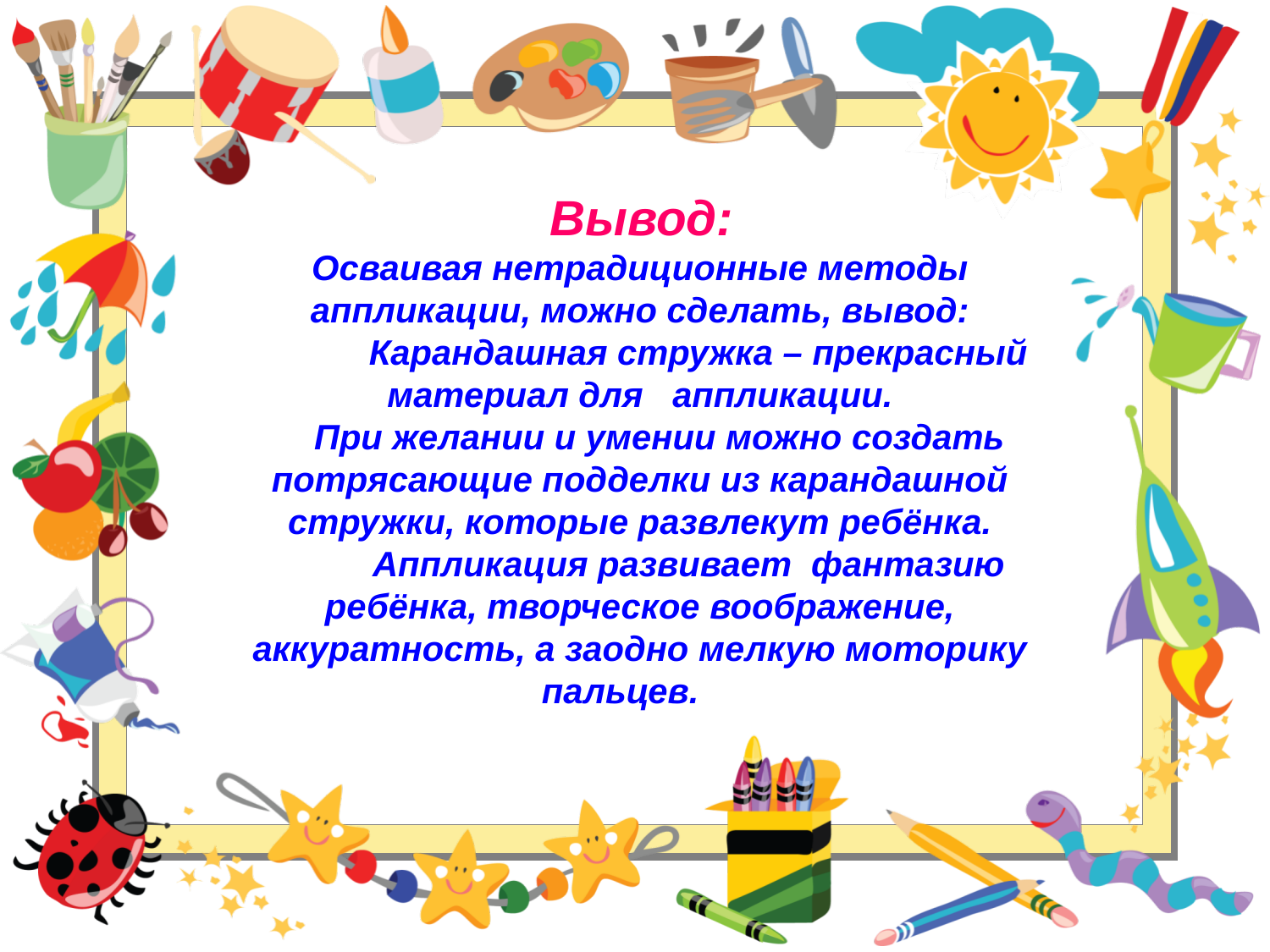

# Вывод:
Осваивая нетрадиционные методы аппликации, можно сделать, вывод:
            Карандашная стружка – прекрасный материал для   аппликации.
    При желании и умении можно создать потрясающие подделки из карандашной стружки, которые развлекут ребёнка.
          Аппликация развивает  фантазию ребёнка, творческое воображение, аккуратность, а заодно мелкую моторику пальцев.